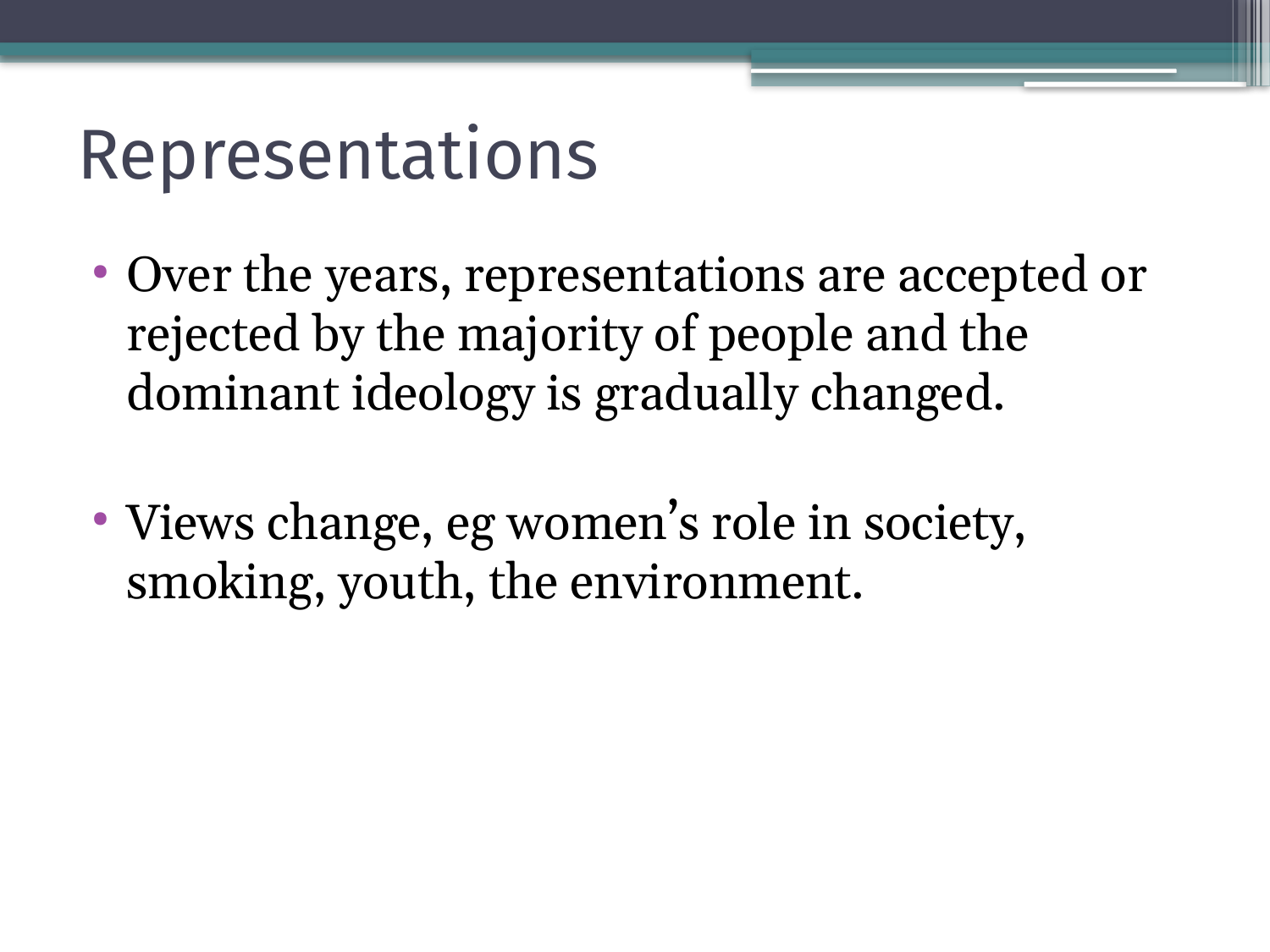

# Representations
Over the years, representations are accepted or rejected by the majority of people and the dominant ideology is gradually changed.

Views change, eg women’s role in society, smoking, youth, the environment.